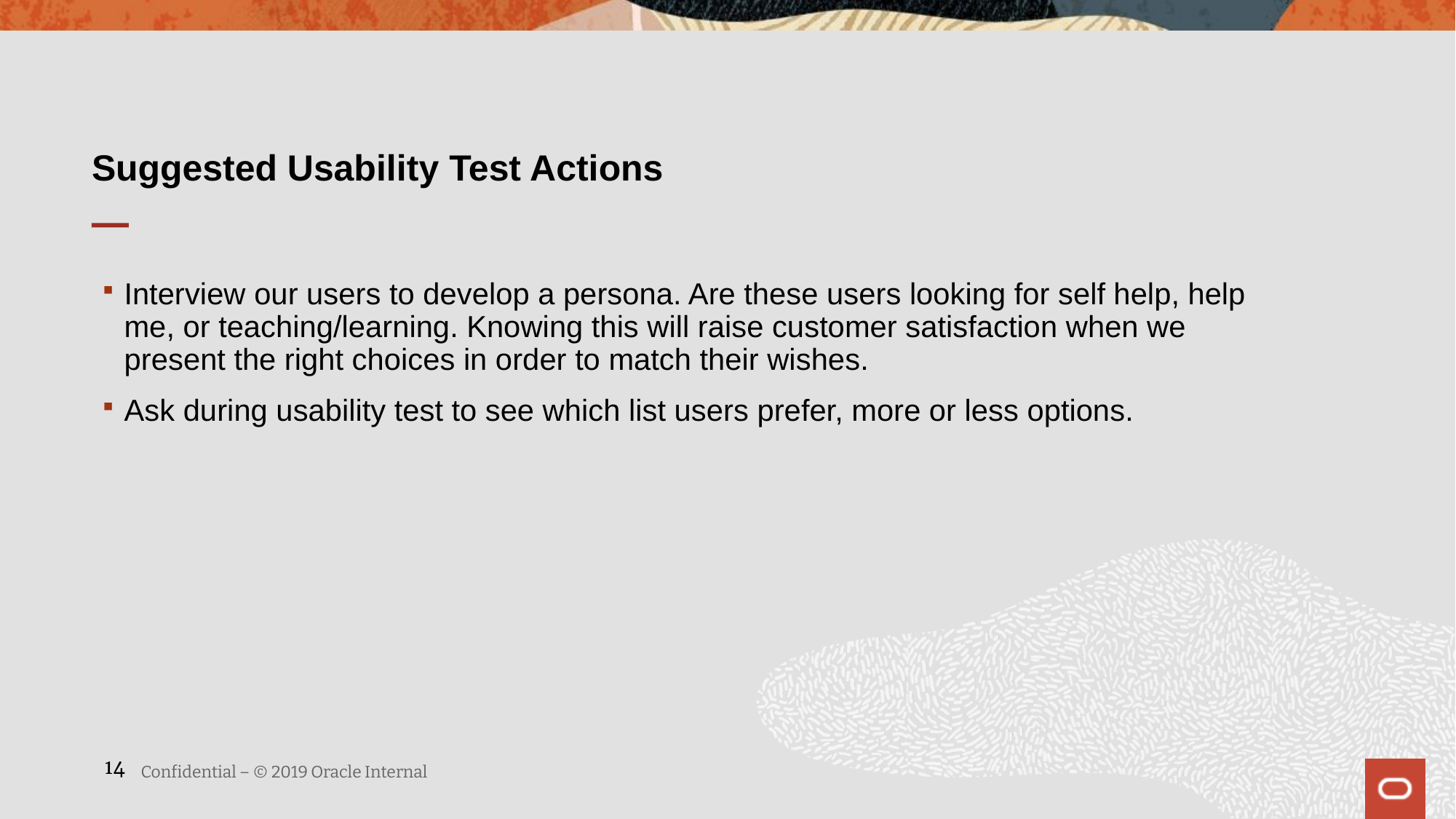

# Suggested Usability Test Actions
Interview our users to develop a persona. Are these users looking for self help, help me, or teaching/learning. Knowing this will raise customer satisfaction when we present the right choices in order to match their wishes.
Ask during usability test to see which list users prefer, more or less options.

Confidential – © 2019 Oracle Internal
14